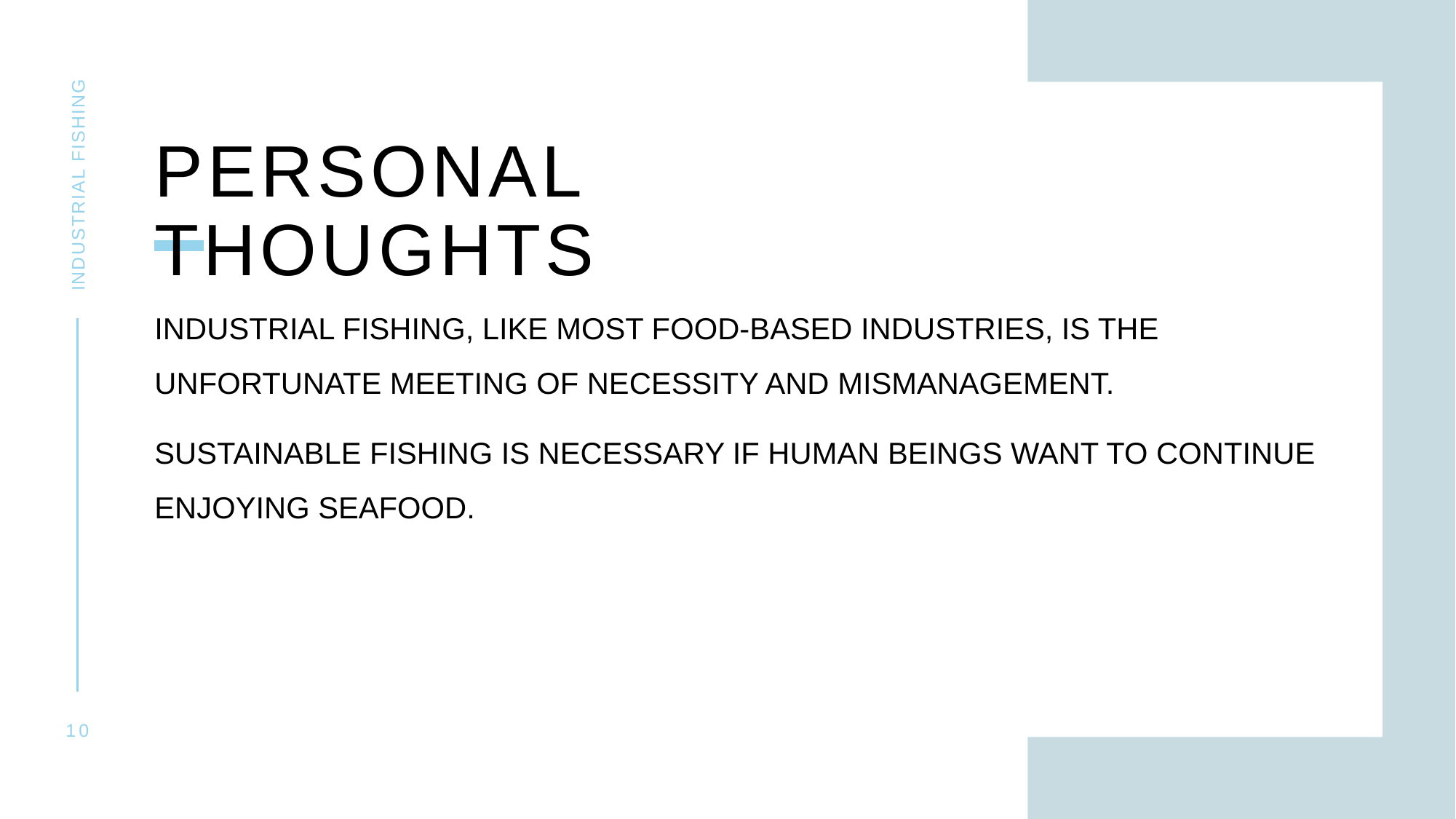

# Personal thoughts
Industrial fishing
Industrial fishing, like most food-based industries, is the unfortunate meeting of necessity and mismanagement.
Sustainable fishing is necessary if human beings want to continue enjoying seafood.
10